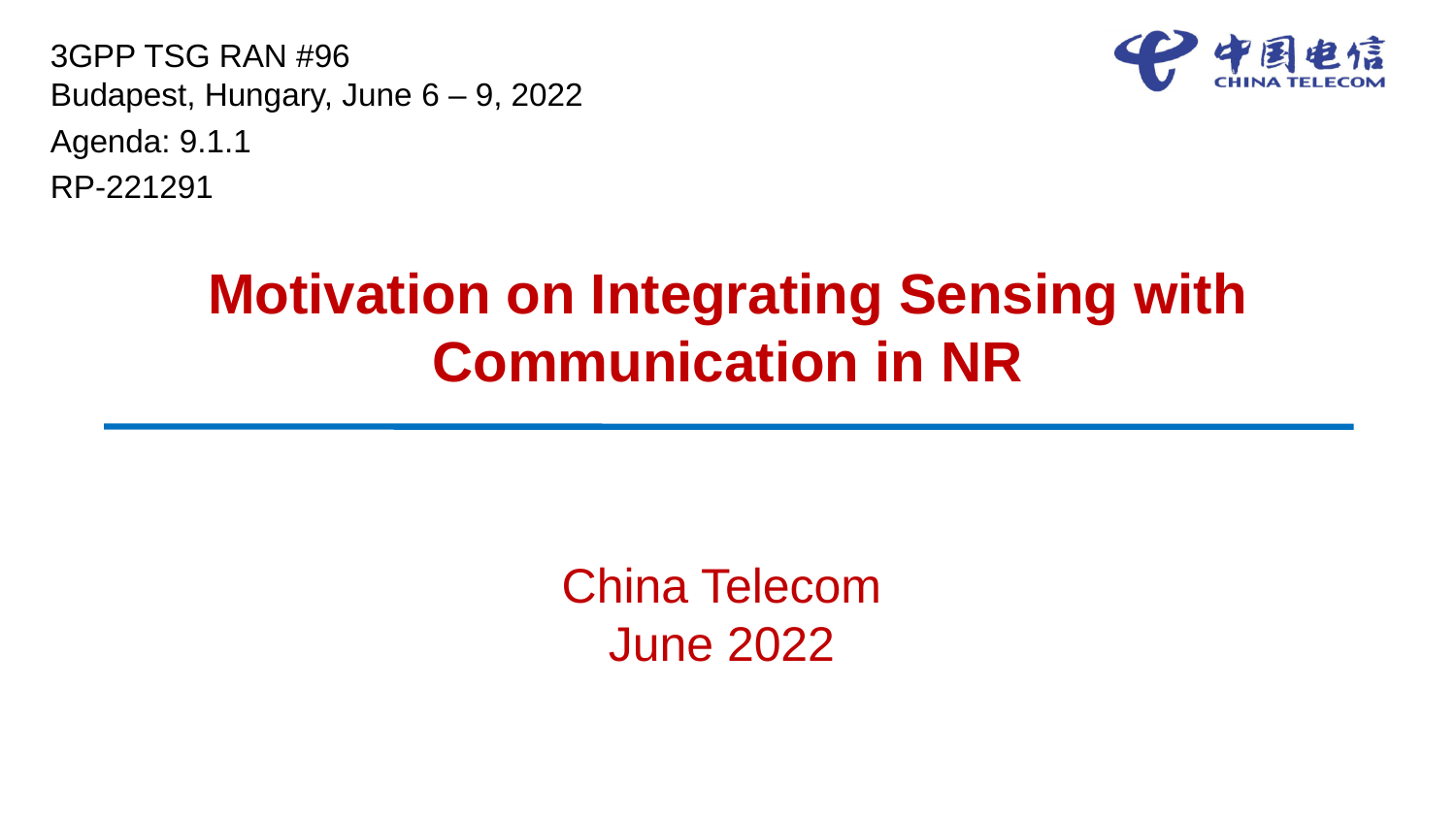

3GPP TSG RAN #96
Budapest, Hungary, June 6 – 9, 2022
Agenda: 9.1.1
RP-221291
# Motivation on Integrating Sensing with Communication in NR
China Telecom
June 2022